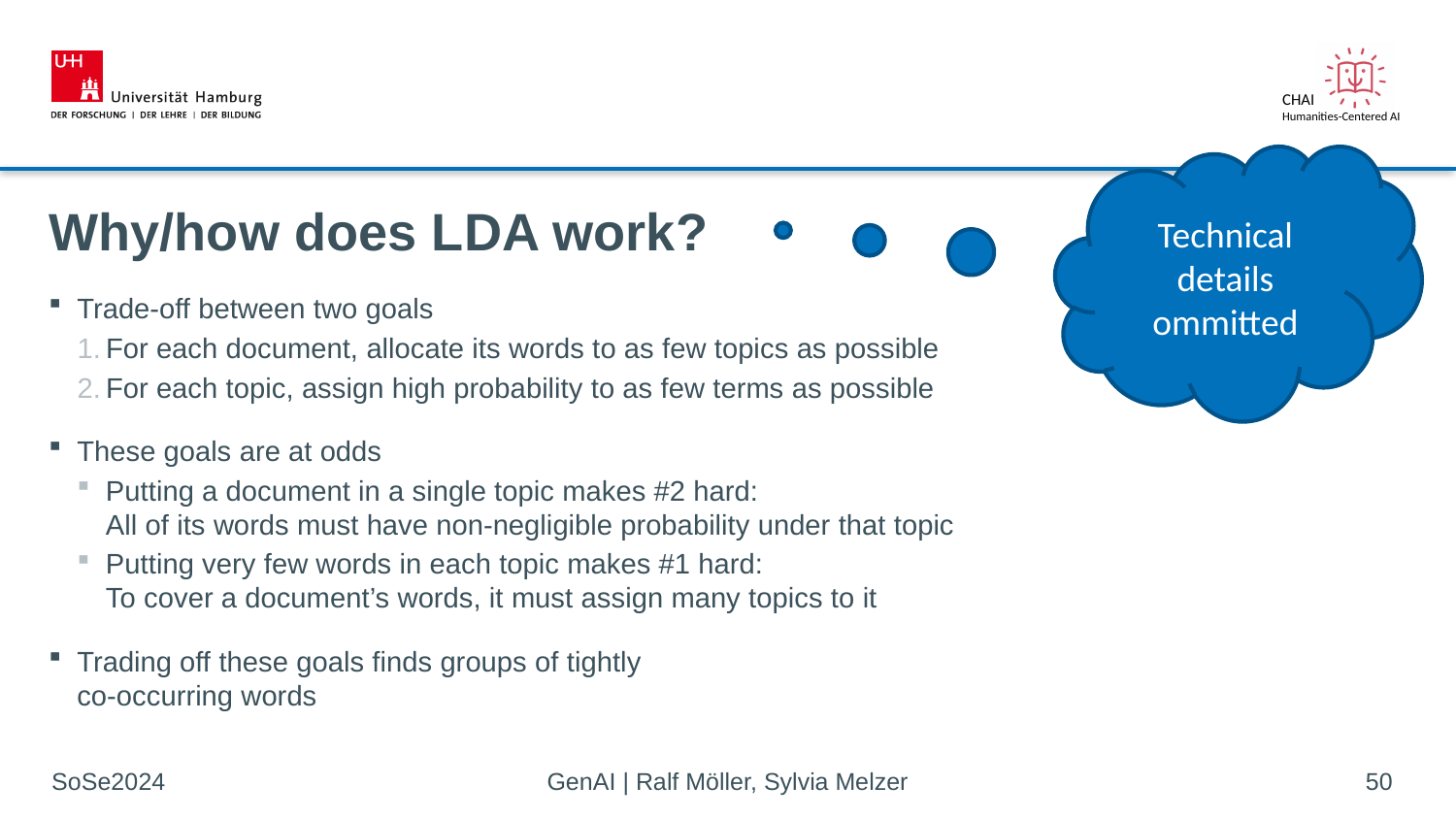

Technical details ommitted
# Why/how does LDA work?
Trade-off between two goals
For each document, allocate its words to as few topics as possible
For each topic, assign high probability to as few terms as possible
These goals are at odds
Putting a document in a single topic makes #2 hard:
All of its words must have non-negligible probability under that topic
Putting very few words in each topic makes #1 hard:
To cover a document’s words, it must assign many topics to it
Trading off these goals finds groups of tightly
co-occurring words
SoSe2024
GenAI | Ralf Möller, Sylvia Melzer
50